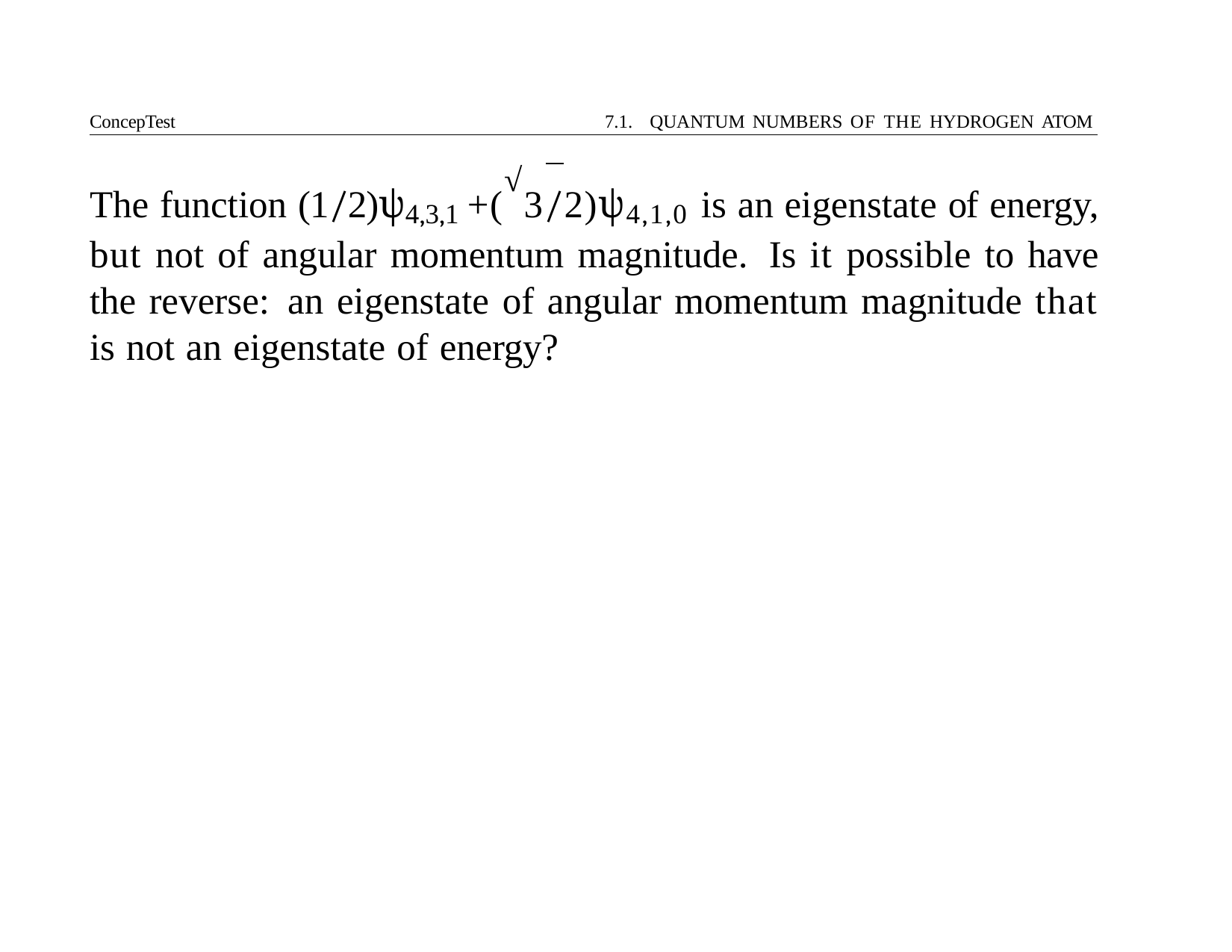

ConcepTest	7.1.  QUANTUM NUMBERS OF THE HYDROGEN ATOM

# The function (1/2)ψ4,3,1 +(√3/2)ψ4,1,0 is an eigenstate of energy, but not of angular momentum magnitude.  Is it possible to have the reverse: an eigenstate of angular momentum magnitude that is not an eigenstate of energy?